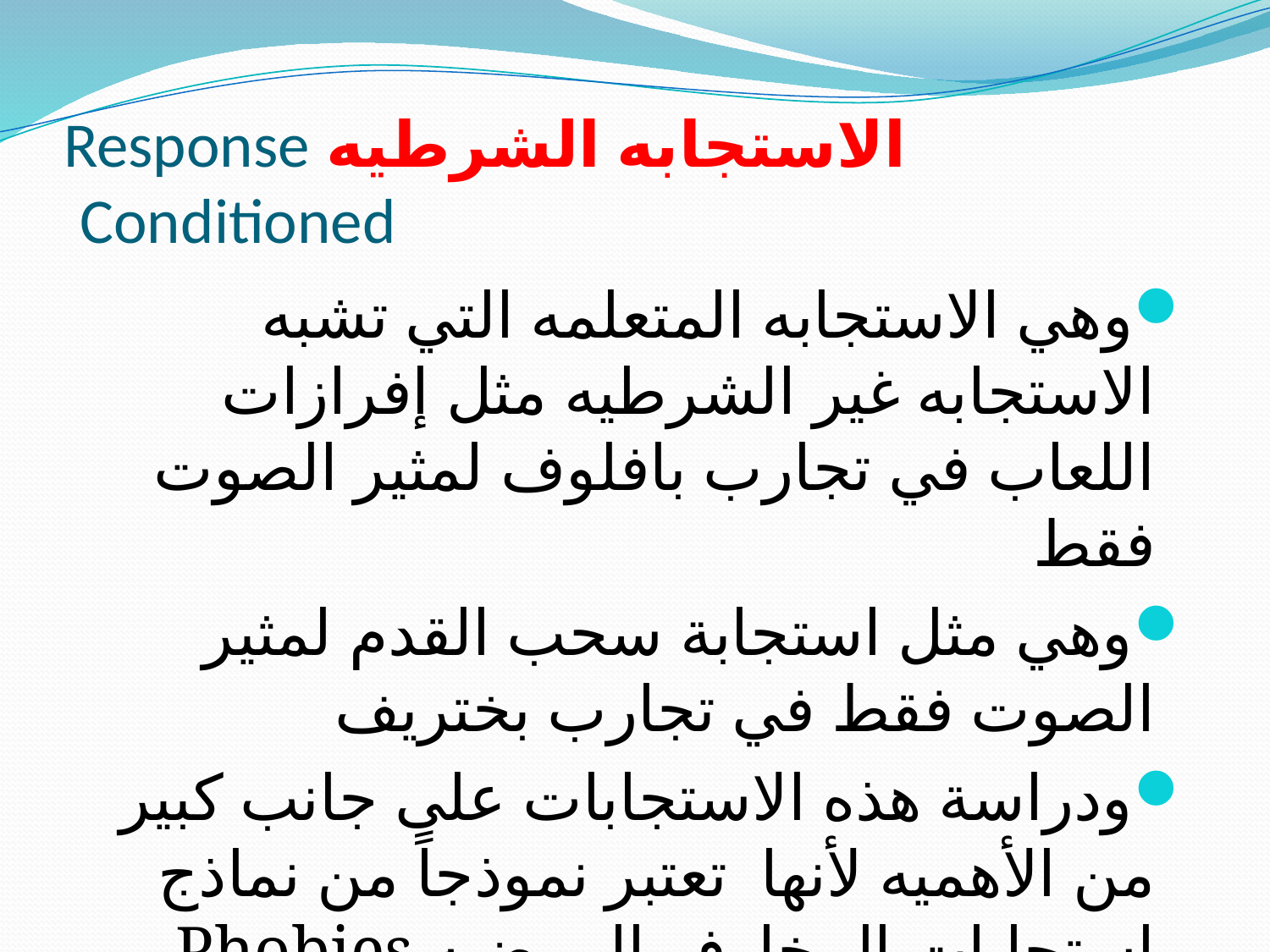

# الاستجابه الشرطيه Response Conditioned
وهي الاستجابه المتعلمه التي تشبه الاستجابه غير الشرطيه مثل إفرازات اللعاب في تجارب بافلوف لمثير الصوت فقط
وهي مثل استجابة سحب القدم لمثير الصوت فقط في تجارب بختريف
ودراسة هذه الاستجابات على جانب كبير من الأهميه لأنها  تعتبر نموذجاً من نماذج استجابات المخاوف المرضيه Phobies